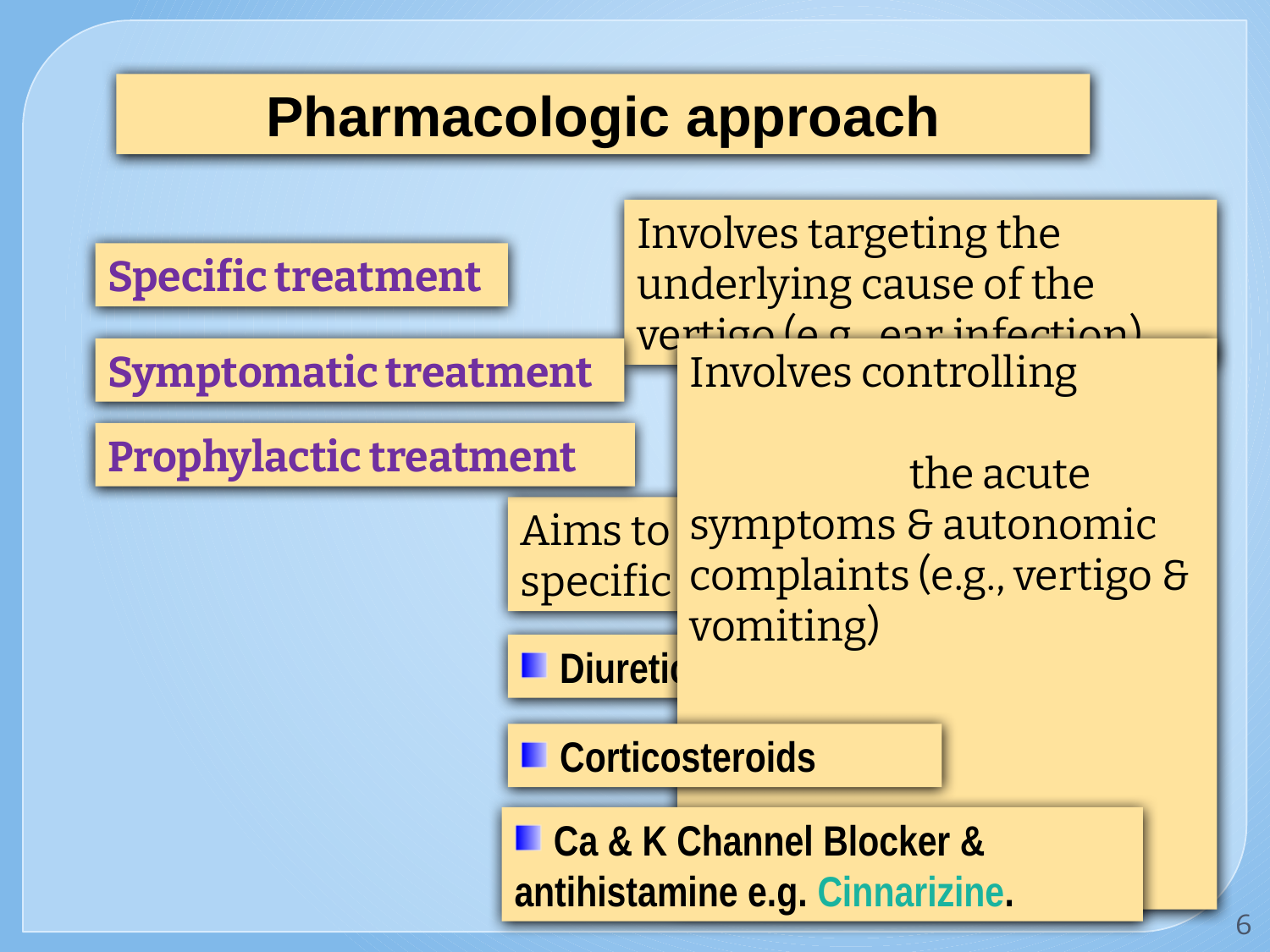

Pharmacologic approach
Involves targeting the underlying cause of the vertigo (e.g., ear infection).
Specific treatment
Symptomatic treatment
Involves controlling                                                                                                      the acute symptoms & autonomic complaints (e.g., vertigo & vomiting)
Prophylactic treatment
Aims to reduce the recurrence of specific vertiginous conditions
 Diuretics (but not loop diuretics)
 Corticosteroids
 Ca & K Channel Blocker & antihistamine e.g. Cinnarizine.
6